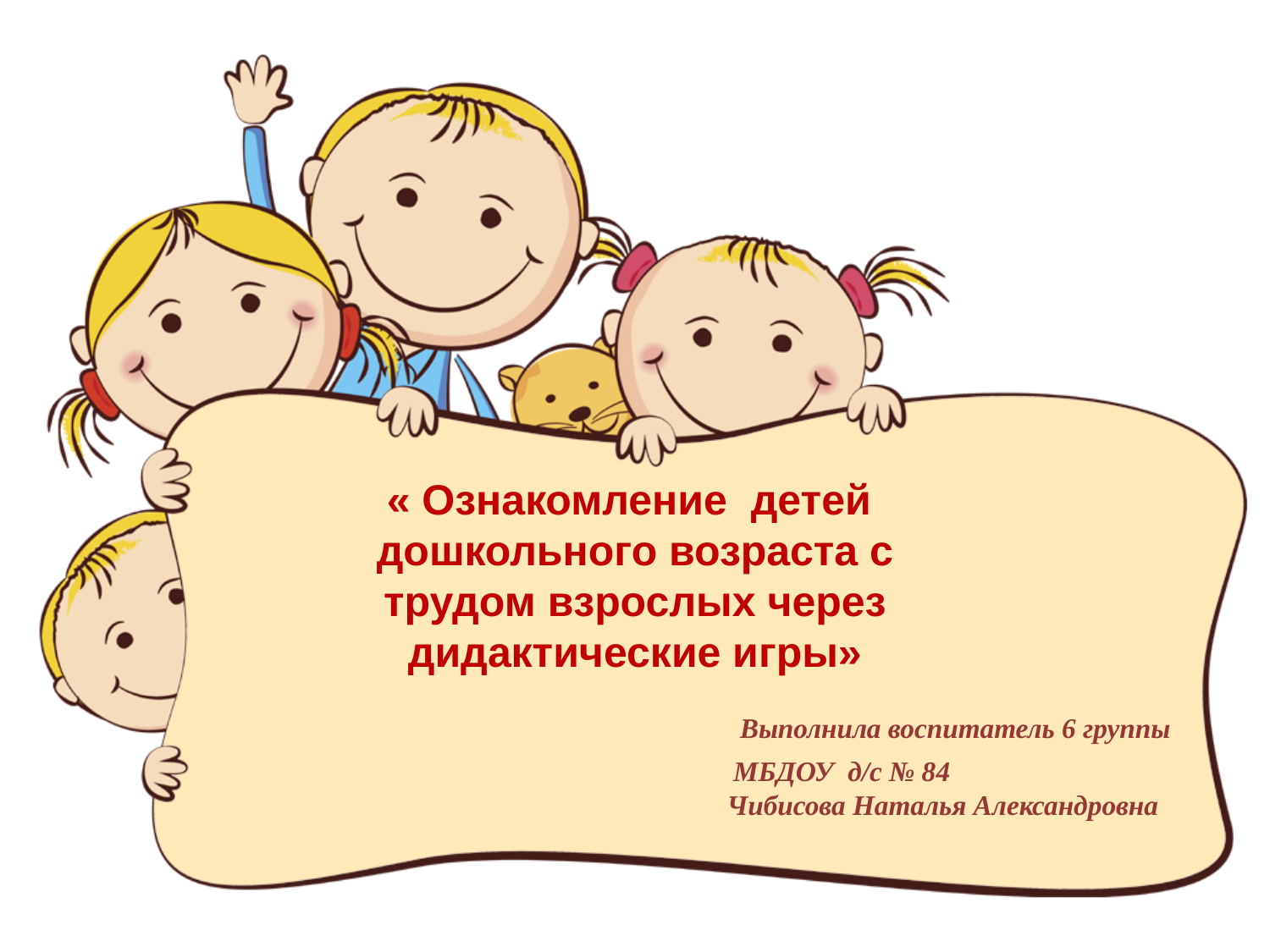

« Ознакомление  детей  дошкольного возраста с трудом взрослых через дидактические игры»
# Выполнила воспитатель 6 группы МБДОУ  д/с № 84 Чибисова Наталья Александровна